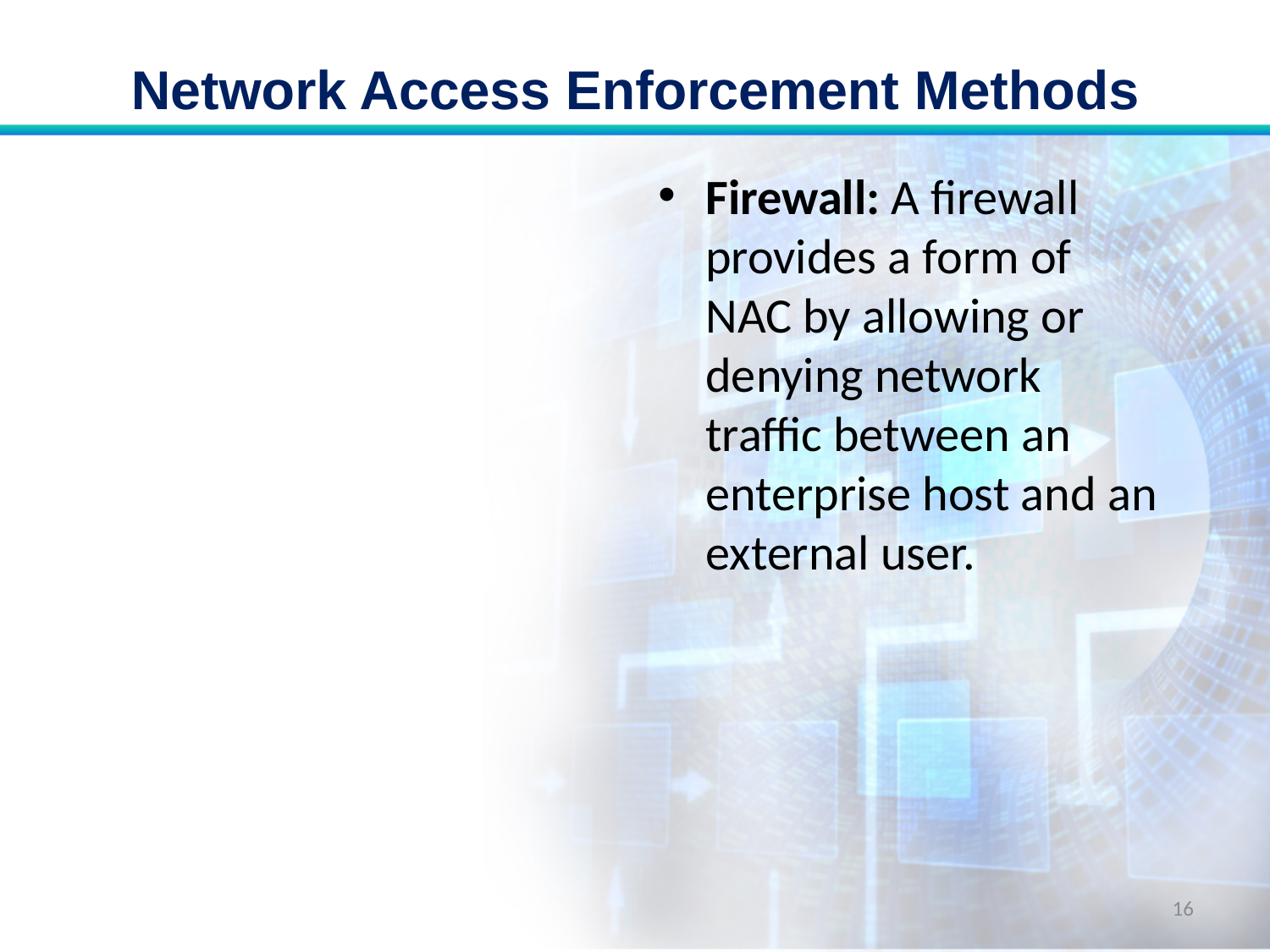

# Network Access Enforcement Methods
Firewall: A firewall provides a form of NAC by allowing or denying network traffic between an enterprise host and an external user.
16